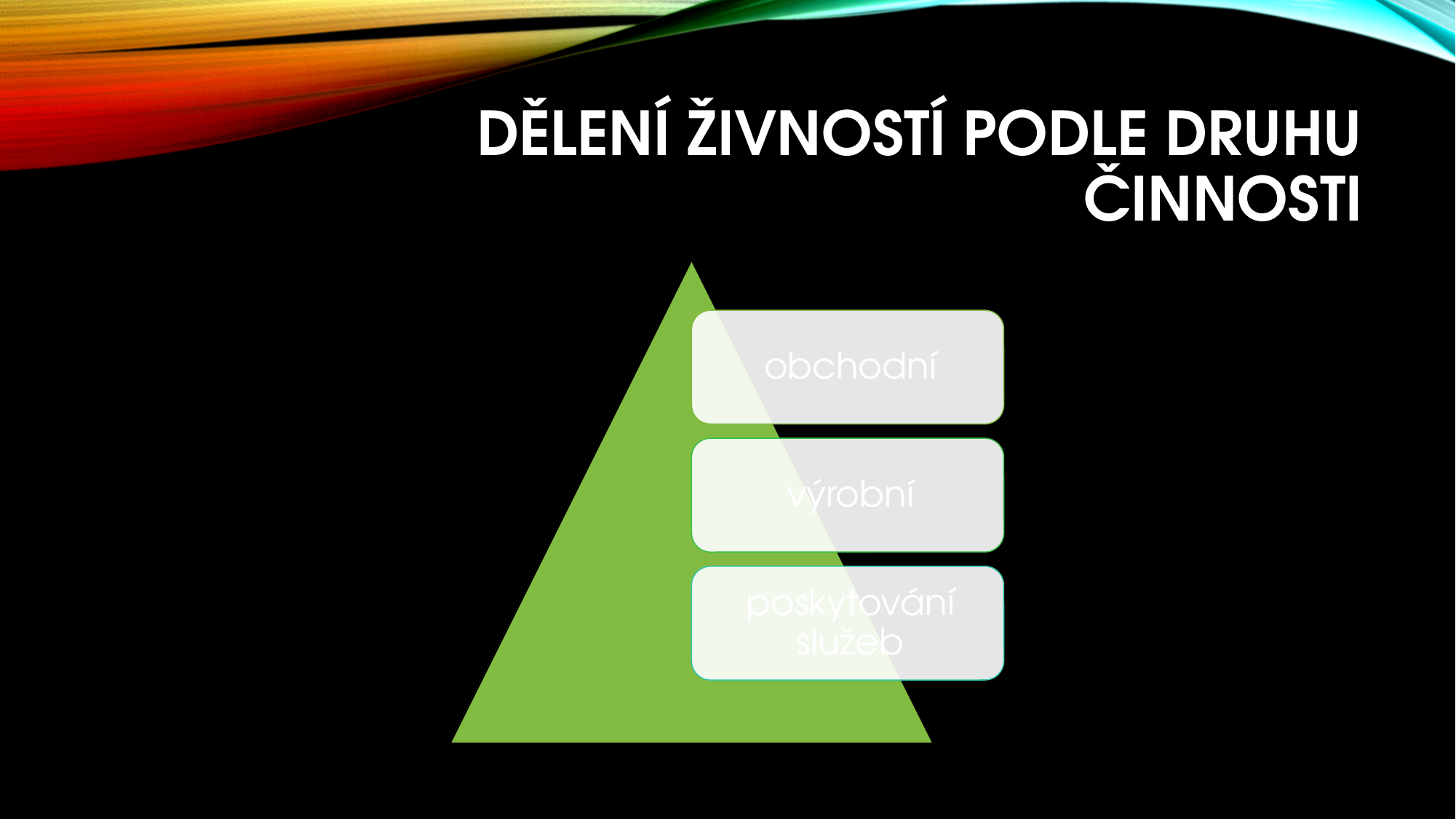

# DĚLENÍ ŽIVNOSTÍ podle druhu činnosti
obchodní
výrobní
poskytování služeb